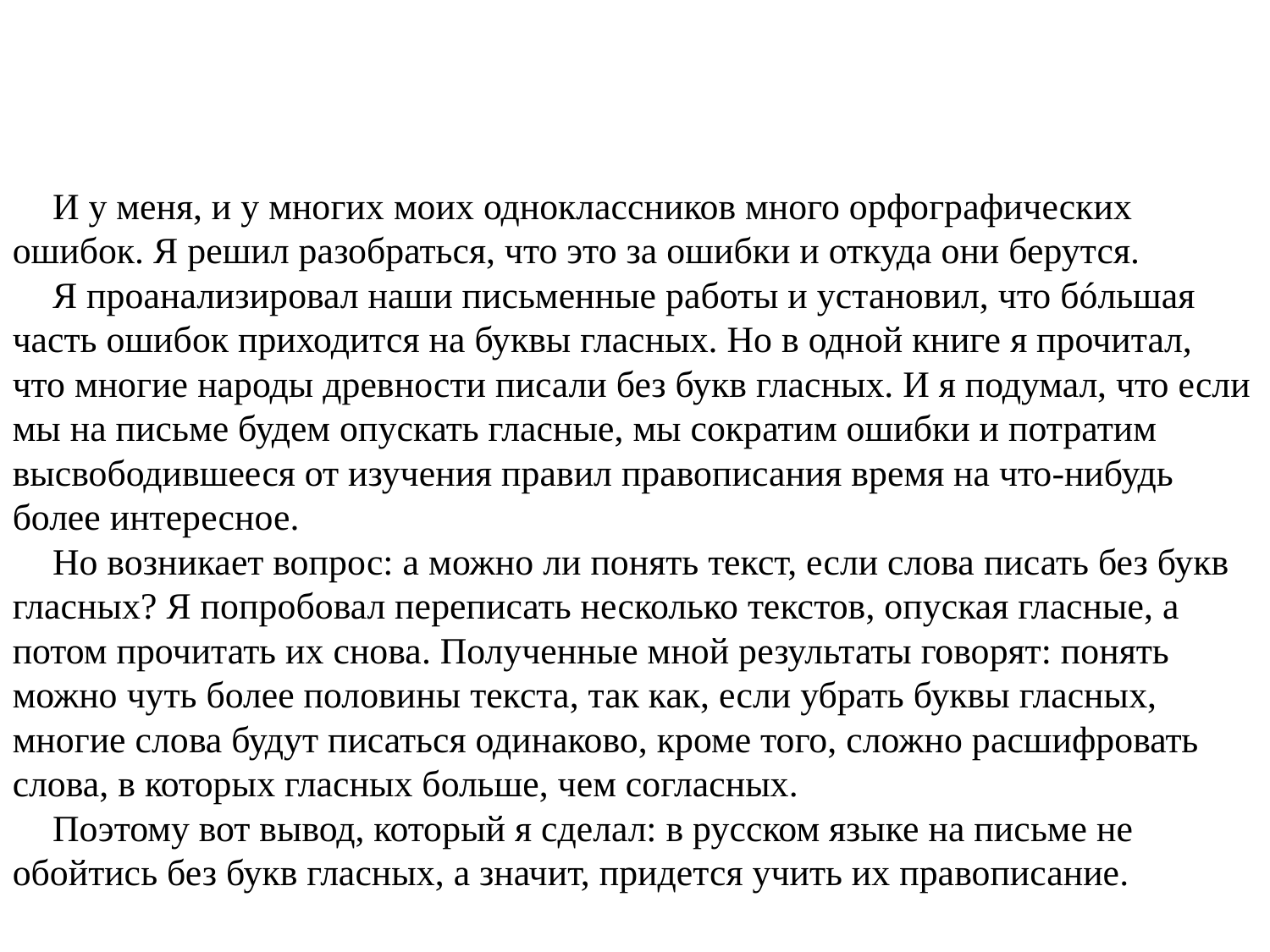

И у меня, и у многих моих одноклассников много орфографических ошибок. Я решил разобраться, что это за ошибки и откуда они берутся.
Я проанализировал наши письменные работы и установил, что бóльшая часть ошибок приходится на буквы гласных. Но в одной книге я прочитал, что многие народы древности писали без букв гласных. И я подумал, что если мы на письме будем опускать гласные, мы сократим ошибки и потратим высвободившееся от изучения правил правописания время на что-нибудь более интересное.
Но возникает вопрос: а можно ли понять текст, если слова писать без букв гласных? Я попробовал переписать несколько текстов, опуская гласные, а потом прочитать их снова. Полученные мной результаты говорят: понять можно чуть более половины текста, так как, если убрать буквы гласных, многие слова будут писаться одинаково, кроме того, сложно расшифровать слова, в которых гласных больше, чем согласных.
Поэтому вот вывод, который я сделал: в русском языке на письме не обойтись без букв гласных, а значит, придется учить их правописание.